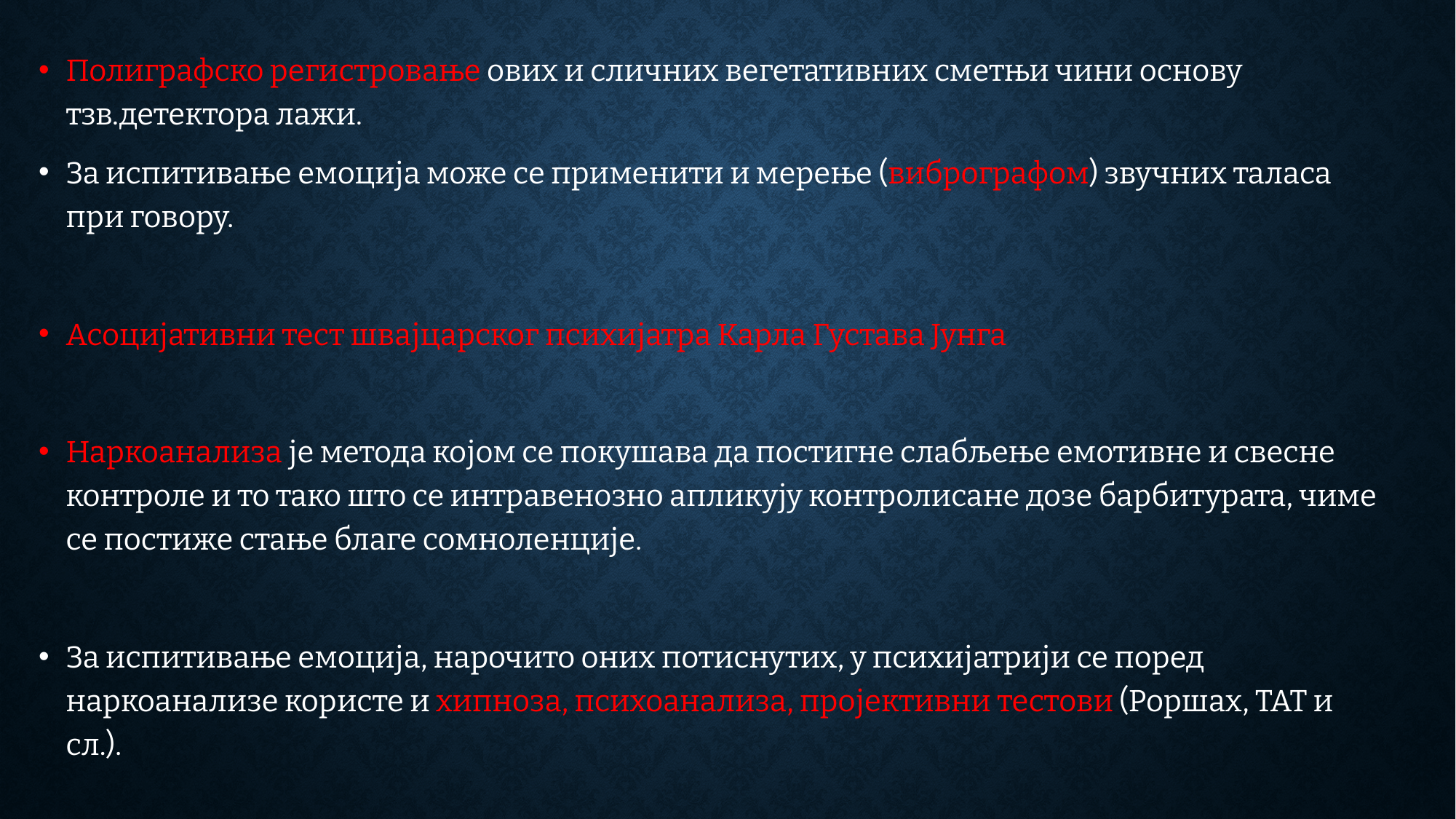

Полиграфско регистровање ових и сличних вегетативних сметњи чини основу тзв.детектора лажи.
За испитивање емоција може се применити и мерење (вибрографом) звучних таласа при говору.

Асоцијативни тест швајцарског психијатра Карла Густава Јунга

Наркоанализа је метода којом се покушава да постигне слабљење емотивне и свесне контроле и то тако што се интравенозно апликују контролисане дозе барбитурата, чиме се постиже стање благе сомноленције.

За испитивање емоција, нарочито оних потиснутих, у психијатрији се поред наркоанализе користе и хипноза, психоанализа, пројективни тестови (Роршах, ТАТ и сл.).